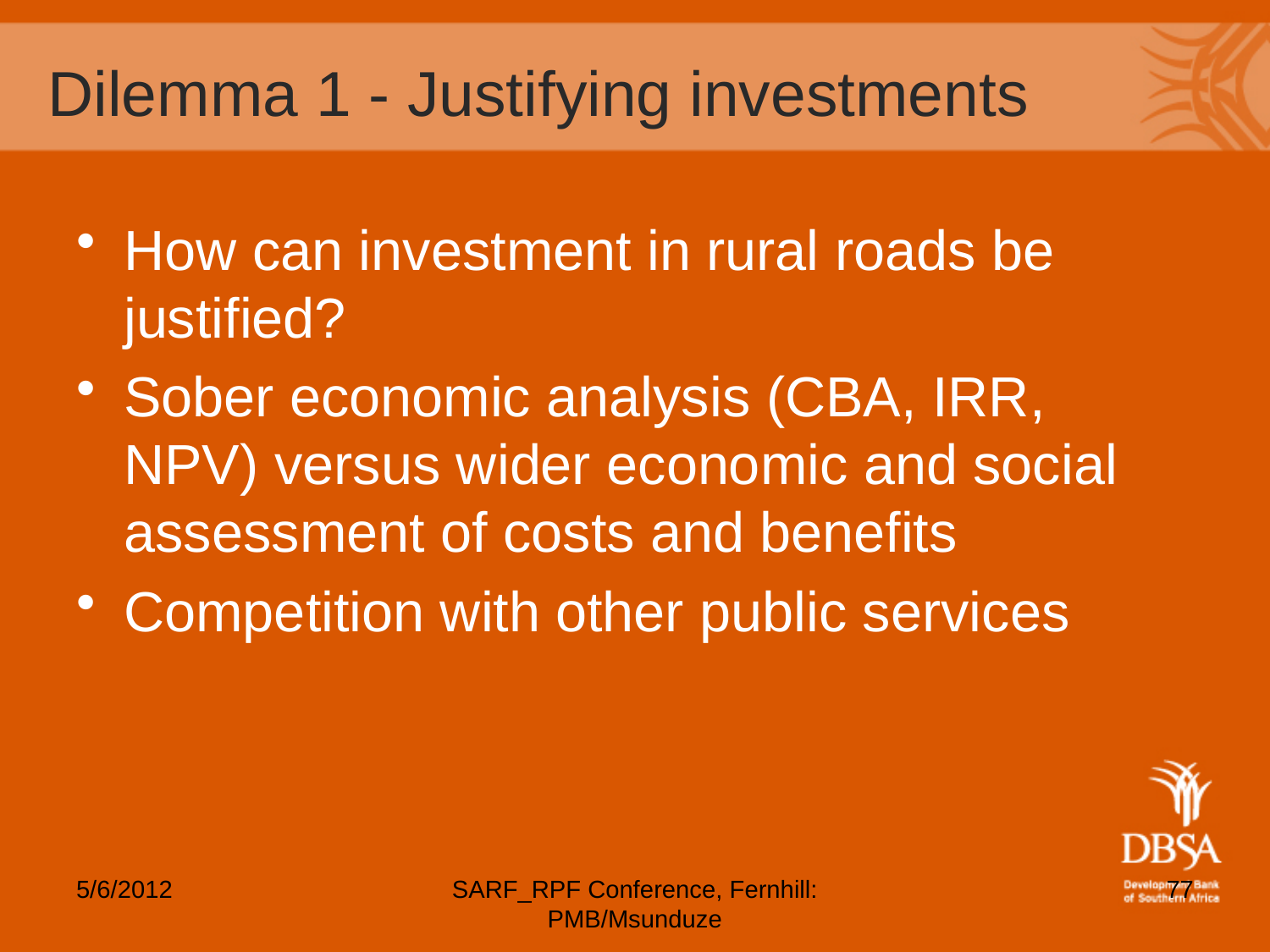

# Dilemma 1 - Justifying investments
How can investment in rural roads be justified?
Sober economic analysis (CBA, IRR, NPV) versus wider economic and social assessment of costs and benefits
Competition with other public services
5/6/2012
SARF_RPF Conference, Fernhill: PMB/Msunduze
77